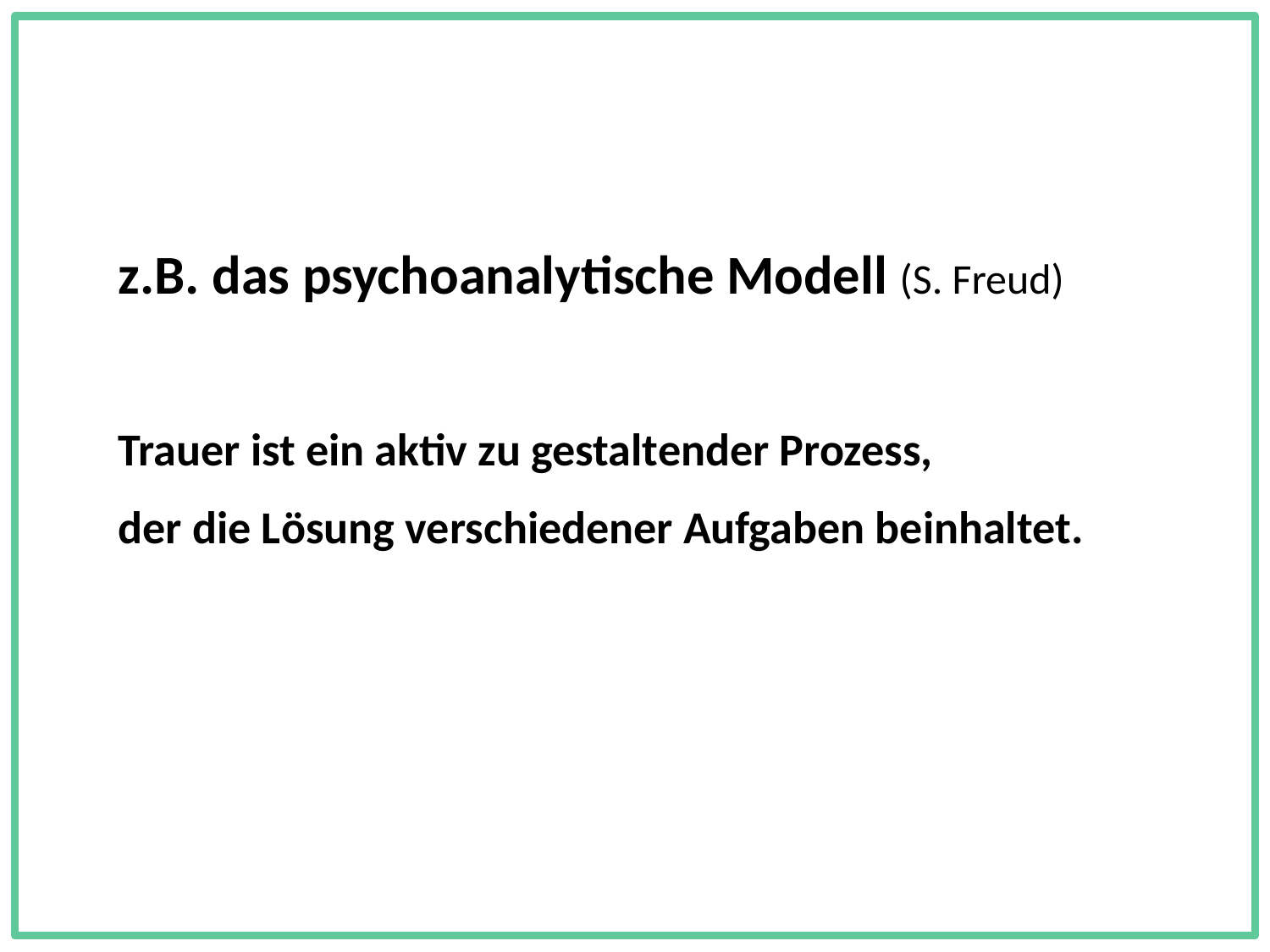

z.B. das psychoanalytische Modell (S. Freud)

Trauer ist ein aktiv zu gestaltender Prozess,
der die Lösung verschiedener Aufgaben beinhaltet.